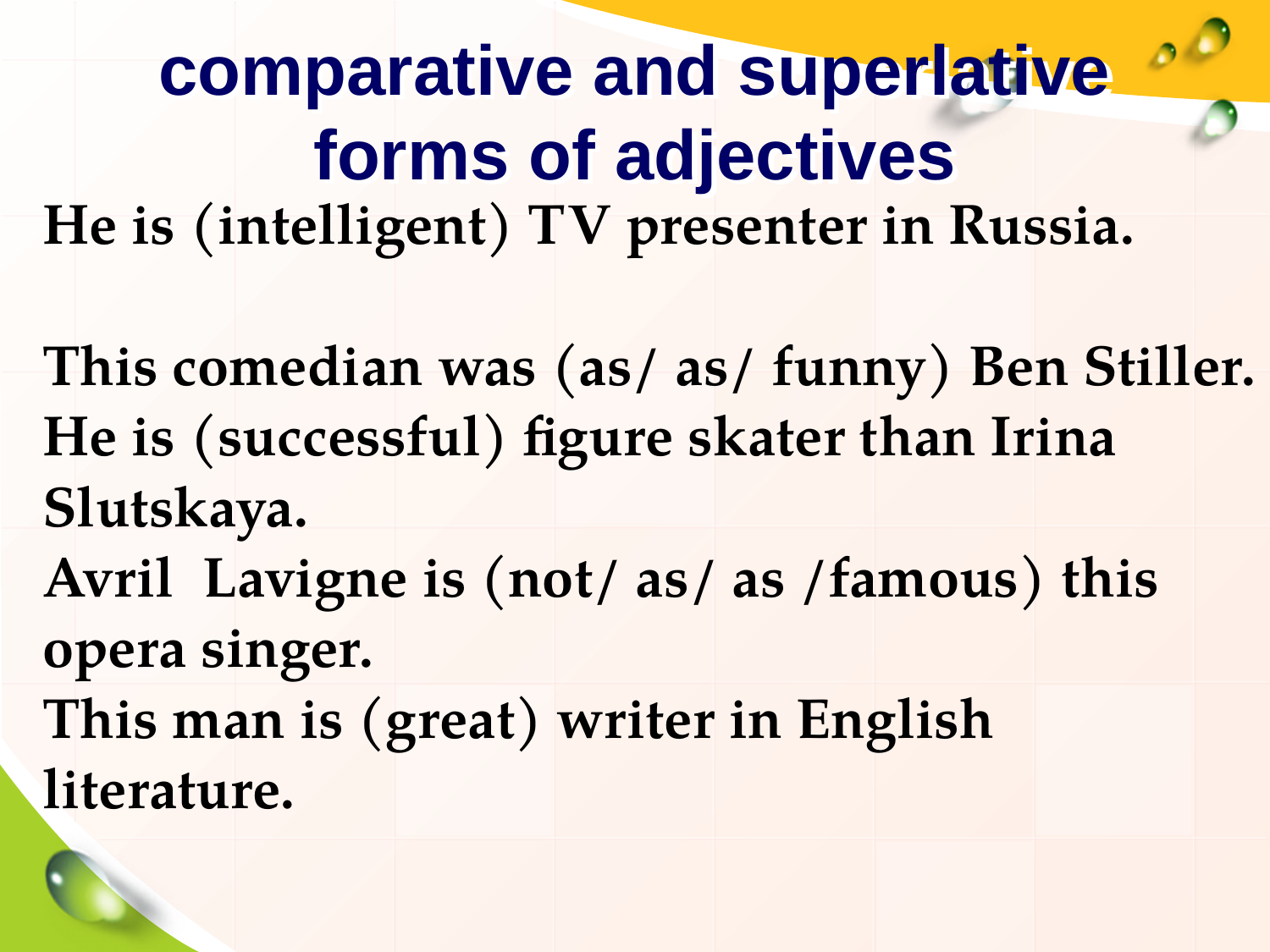

# comparative and superlative forms of adjectives
He is (intelligent) TV presenter in Russia.
This comedian was (as/ as/ funny) Ben Stiller.
He is (successful) figure skater than Irina Slutskaya.
Avril  Lavigne is (not/ as/ as /famous) this opera singer.
This man is (great) writer in English literature.